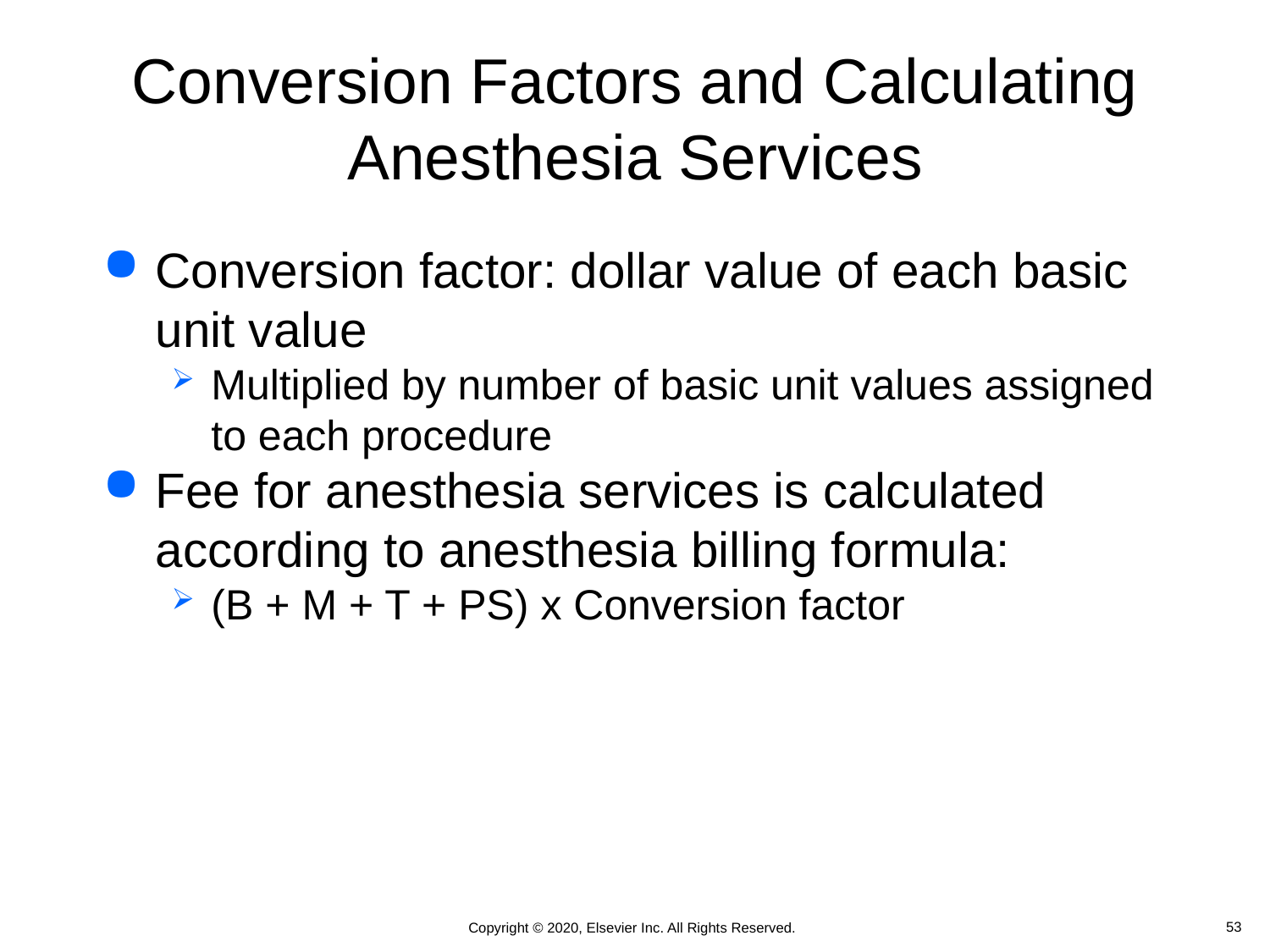

# Conversion Factors and Calculating Anesthesia Services
Conversion factor: dollar value of each basic unit value
Multiplied by number of basic unit values assigned to each procedure
Fee for anesthesia services is calculated according to anesthesia billing formula:
(B + M + T + PS) x Conversion factor
 53